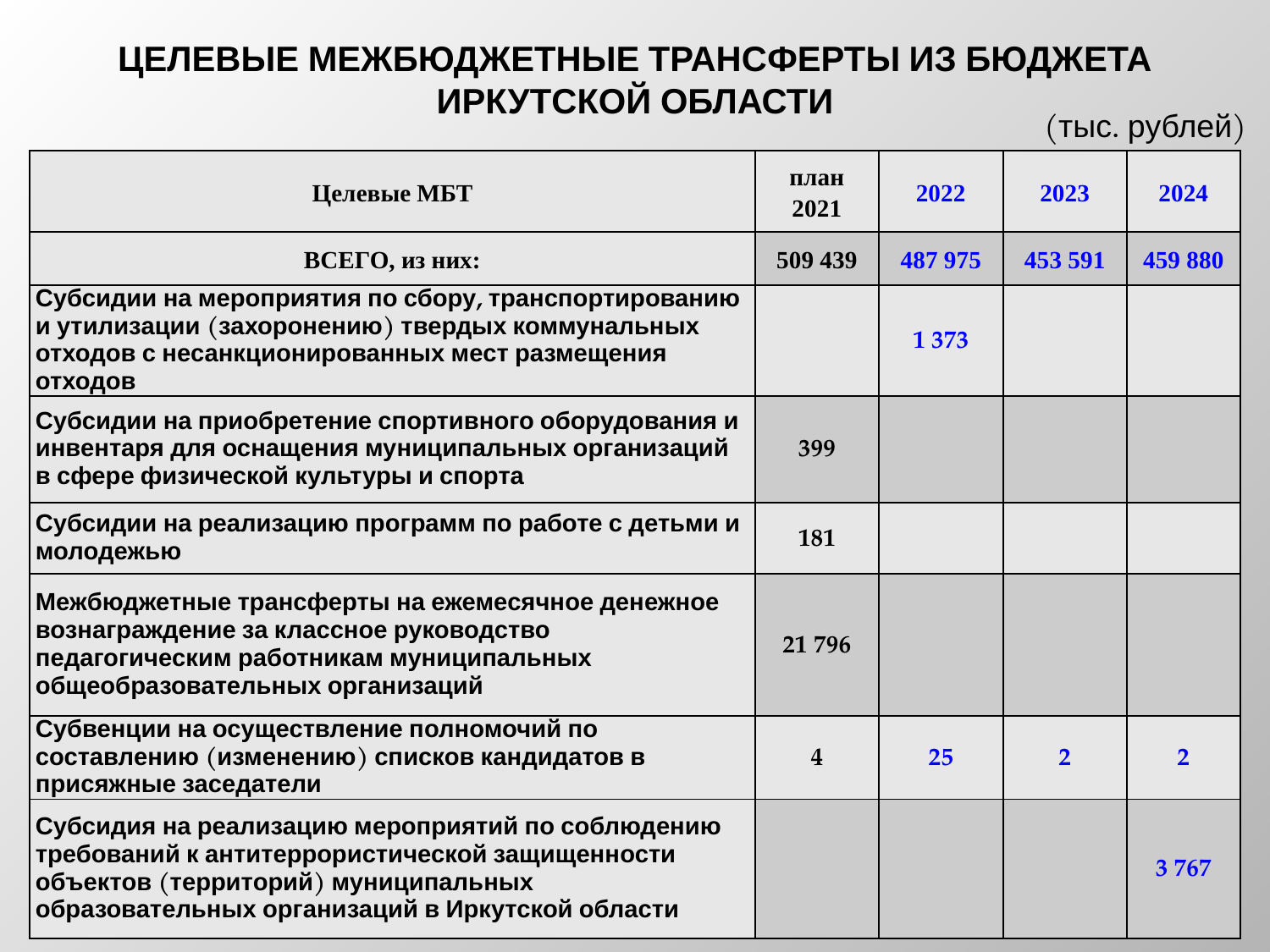

ЦЕЛЕВЫЕ МЕЖБЮДЖЕТНЫЕ ТРАНСФЕРТЫ ИЗ БЮДЖЕТА ИРКУТСКОЙ ОБЛАСТИ
(тыс. рублей)
| Целевые МБТ | план 2021 | 2022 | 2023 | 2024 |
| --- | --- | --- | --- | --- |
| ВСЕГО, из них: | 509 439 | 487 975 | 453 591 | 459 880 |
| Субсидии на мероприятия по сбору, транспортированию и утилизации (захоронению) твердых коммунальных отходов с несанкционированных мест размещения отходов |  | 1 373 |  |  |
| Субсидии на приобретение спортивного оборудования и инвентаря для оснащения муниципальных организаций в сфере физической культуры и спорта | 399 |  |  |  |
| Субсидии на реализацию программ по работе с детьми и молодежью | 181 |  |  |  |
| Межбюджетные трансферты на ежемесячное денежное вознаграждение за классное руководство педагогическим работникам муниципальных общеобразовательных организаций | 21 796 |  |  |  |
| Субвенции на осуществление полномочий по составлению (изменению) списков кандидатов в присяжные заседатели | 4 | 25 | 2 | 2 |
| Субсидия на реализацию мероприятий по соблюдению требований к антитеррористической защищенности объектов (территорий) муниципальных образовательных организаций в Иркутской области |  |  |  | 3 767 |